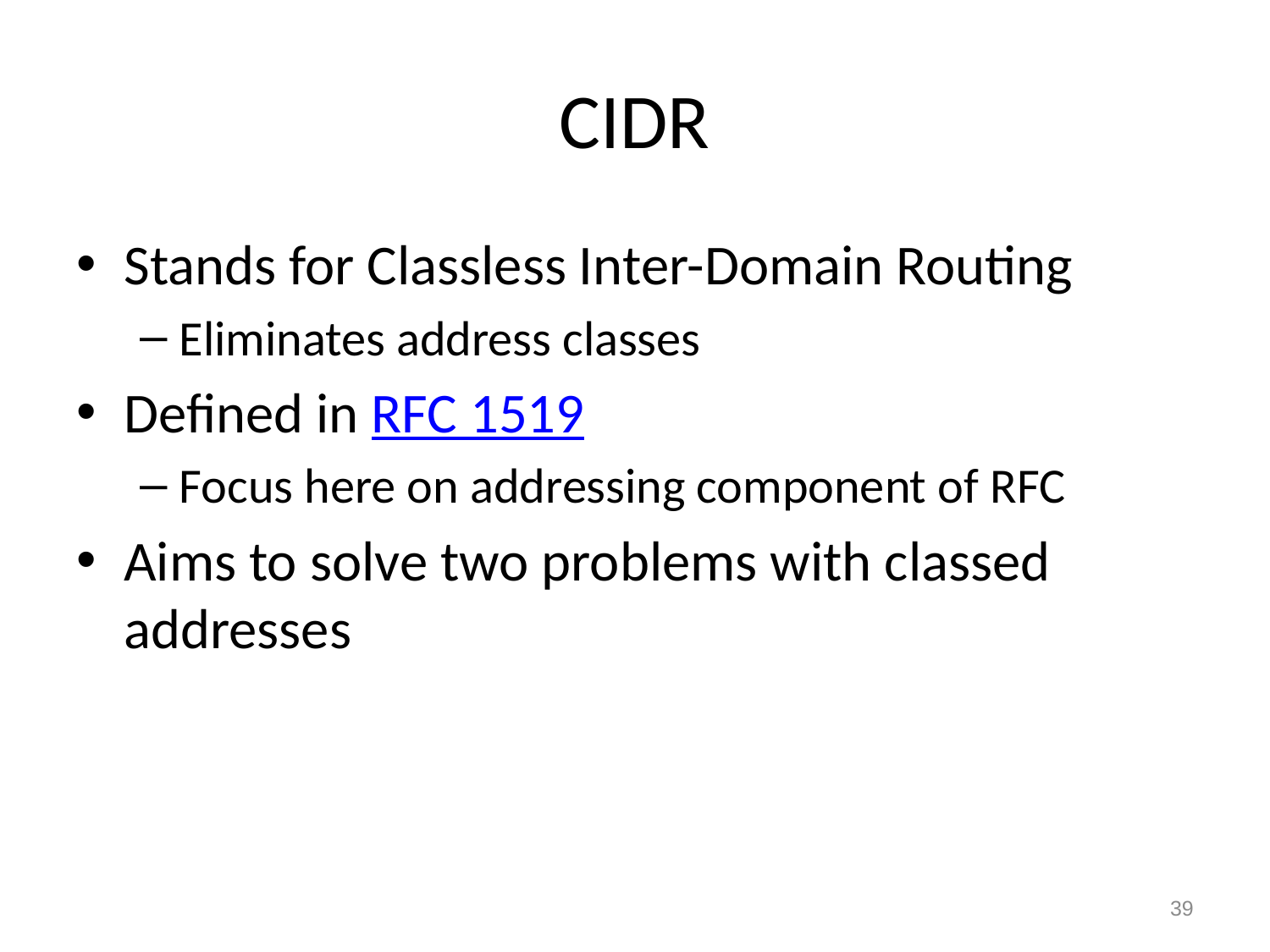

# CIDR
Stands for Classless Inter-Domain Routing
Eliminates address classes
Defined in RFC 1519
Focus here on addressing component of RFC
Aims to solve two problems with classed addresses

39